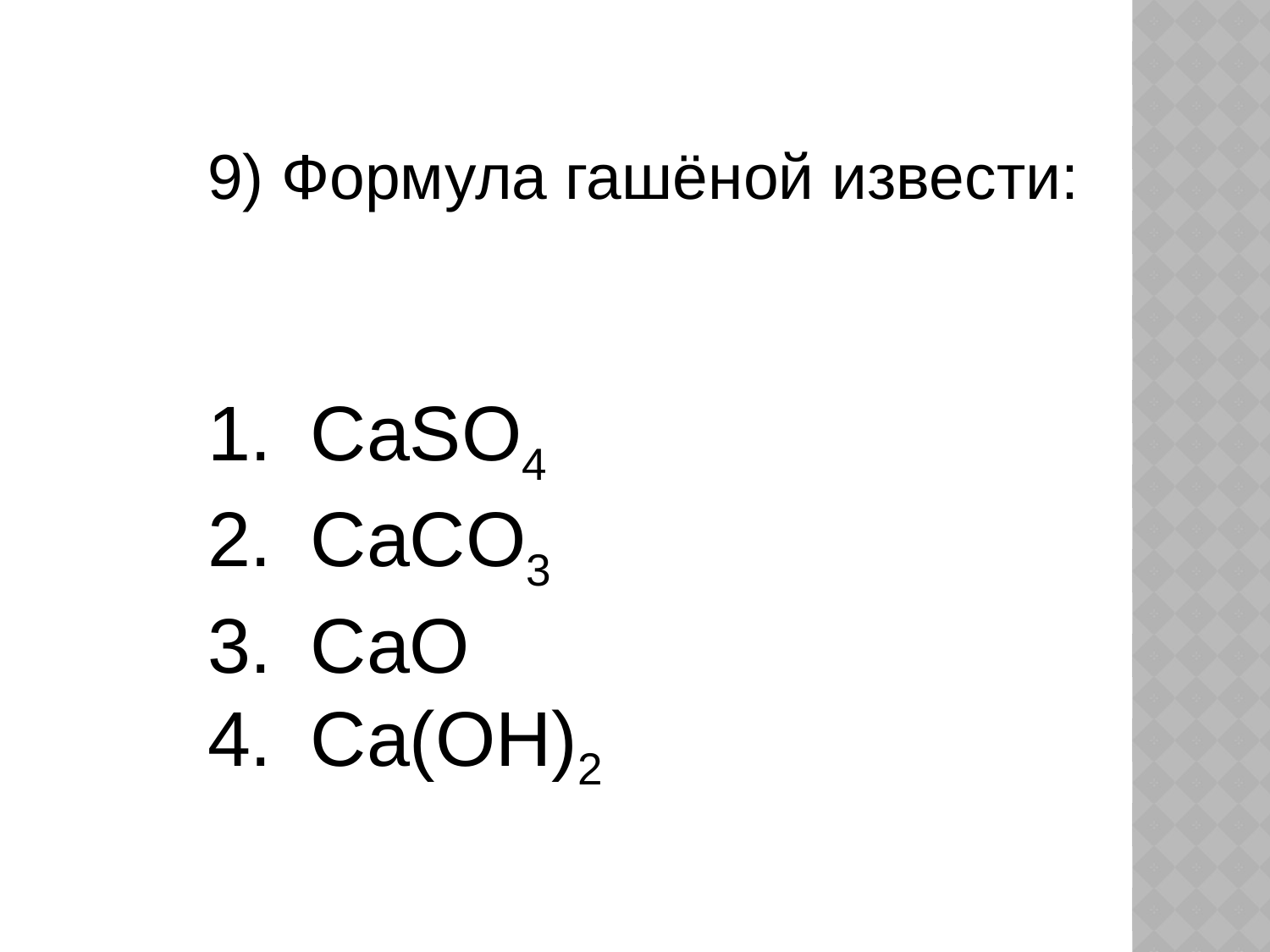

9) Формула гашёной извести:
CaSO4
CaCO3
CaO
Ca(OH)2